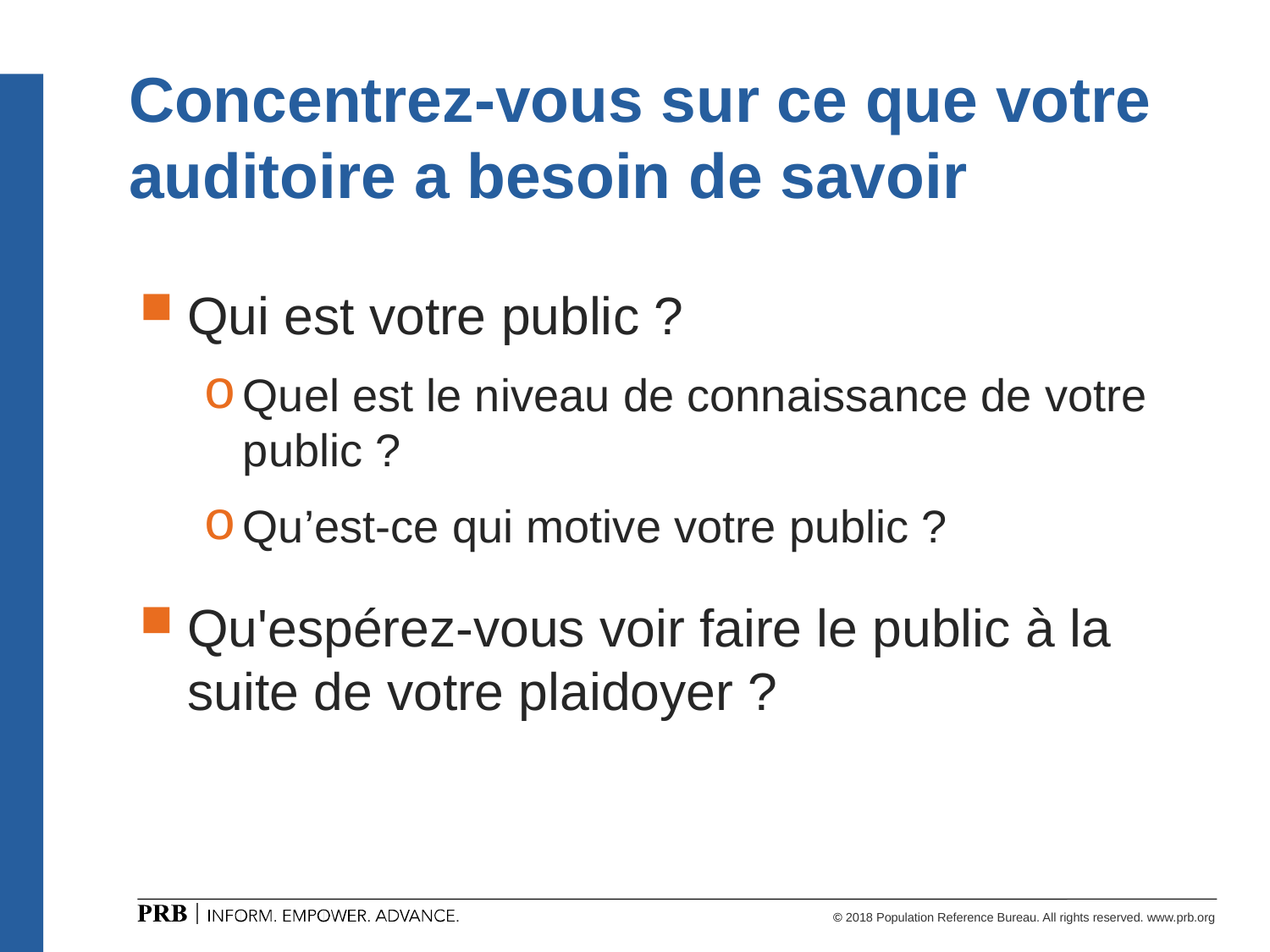

# Concentrez-vous sur ce que votre auditoire a besoin de savoir
Qui est votre public ?
Quel est le niveau de connaissance de votre public ?
Qu’est-ce qui motive votre public ?
Qu'espérez-vous voir faire le public à la suite de votre plaidoyer ?